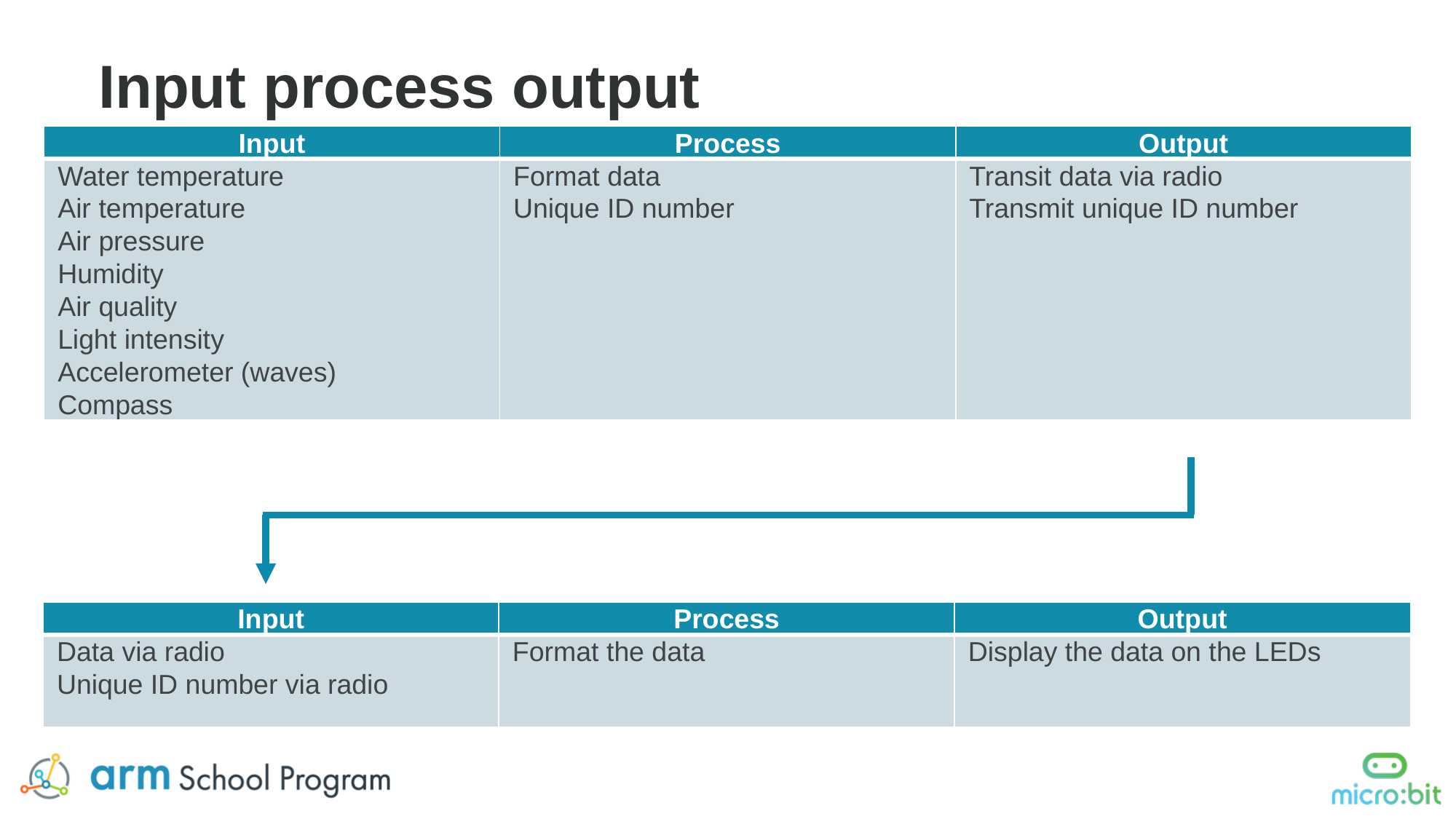

# Input process output
| Input | Process | Output |
| --- | --- | --- |
| Water temperature Air temperature Air pressure Humidity Air quality Light intensity Accelerometer (waves) Compass | Format data Unique ID number | Transit data via radio Transmit unique ID number |
| Input | Process | Output |
| --- | --- | --- |
| Data via radio Unique ID number via radio | Format the data | Display the data on the LEDs |